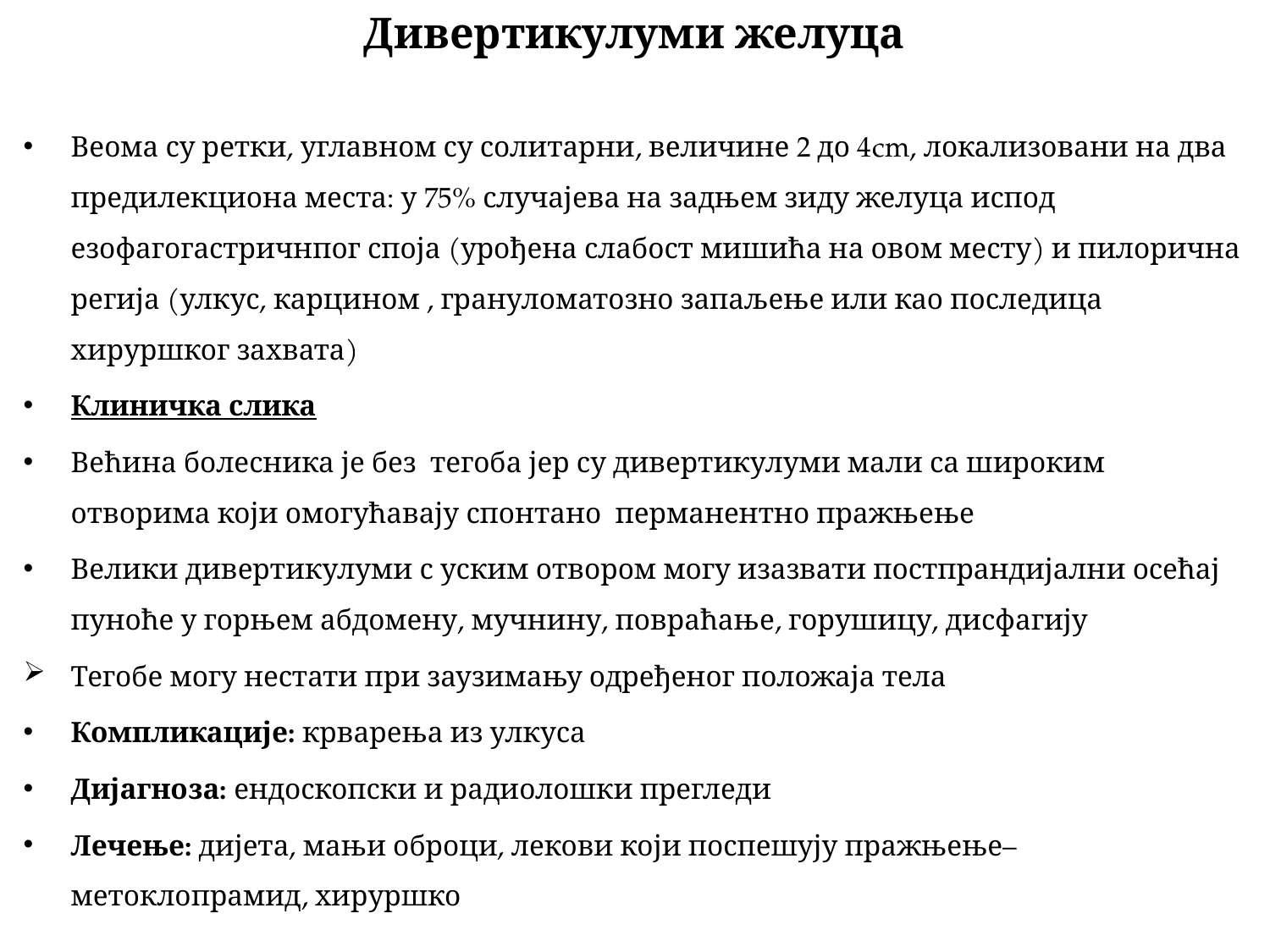

# Дивертикулуми желуца
Веома су ретки, углавном су солитарни, величине 2 до 4cm, локализовани на два предилекциона места: у 75% случајева на задњем зиду желуца испод езофагогастричнпог споја (урођена слабост мишића на овом месту) и пилорична регија (улкус, карцином , грануломатозно запаљење или као последица хируршког захвата)
Клиничка слика
Већина болесника је без  тегоба јер су дивертикулуми мали са широким отворима који омогућавају спонтано  перманентно пражњење
Велики дивертикулуми с уским отвором могу изазвати постпрандијални осећај пуноће у горњем абдомену, мучнину, повраћање, горушицу, дисфагију
Тегобе могу нестати при заузимању одређеног положаја тела
Компликације: крварења из улкуса
Дијагноза: ендоскопски и радиолошки прегледи
Лечење: дијета, мањи оброци, лекови који поспешују пражњење–метоклопрамид, хируршко